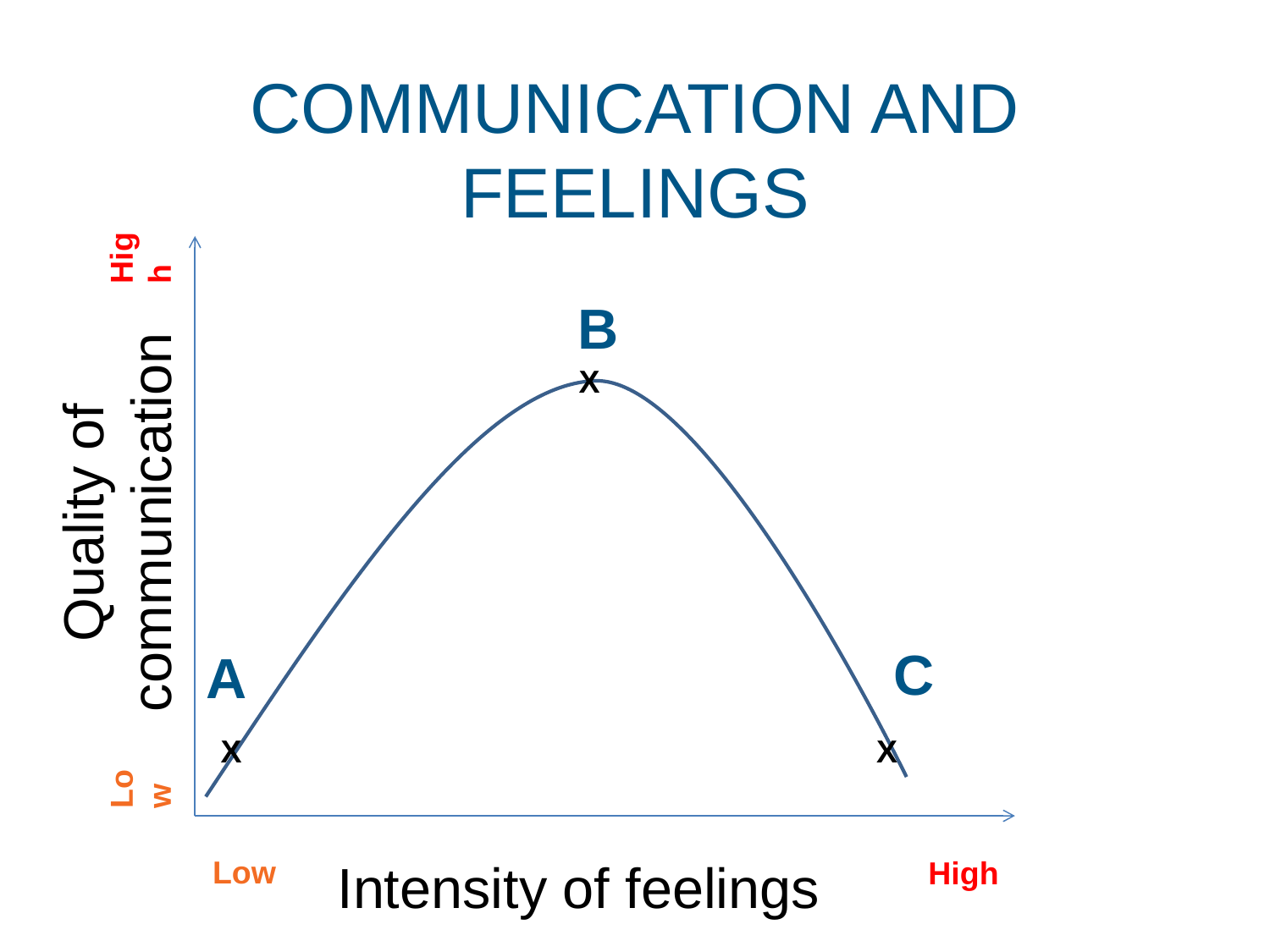

Communication and feelings
High
B
Quality of
communication
X

C
A
X
X
Low
Low
Intensity of feelings
High